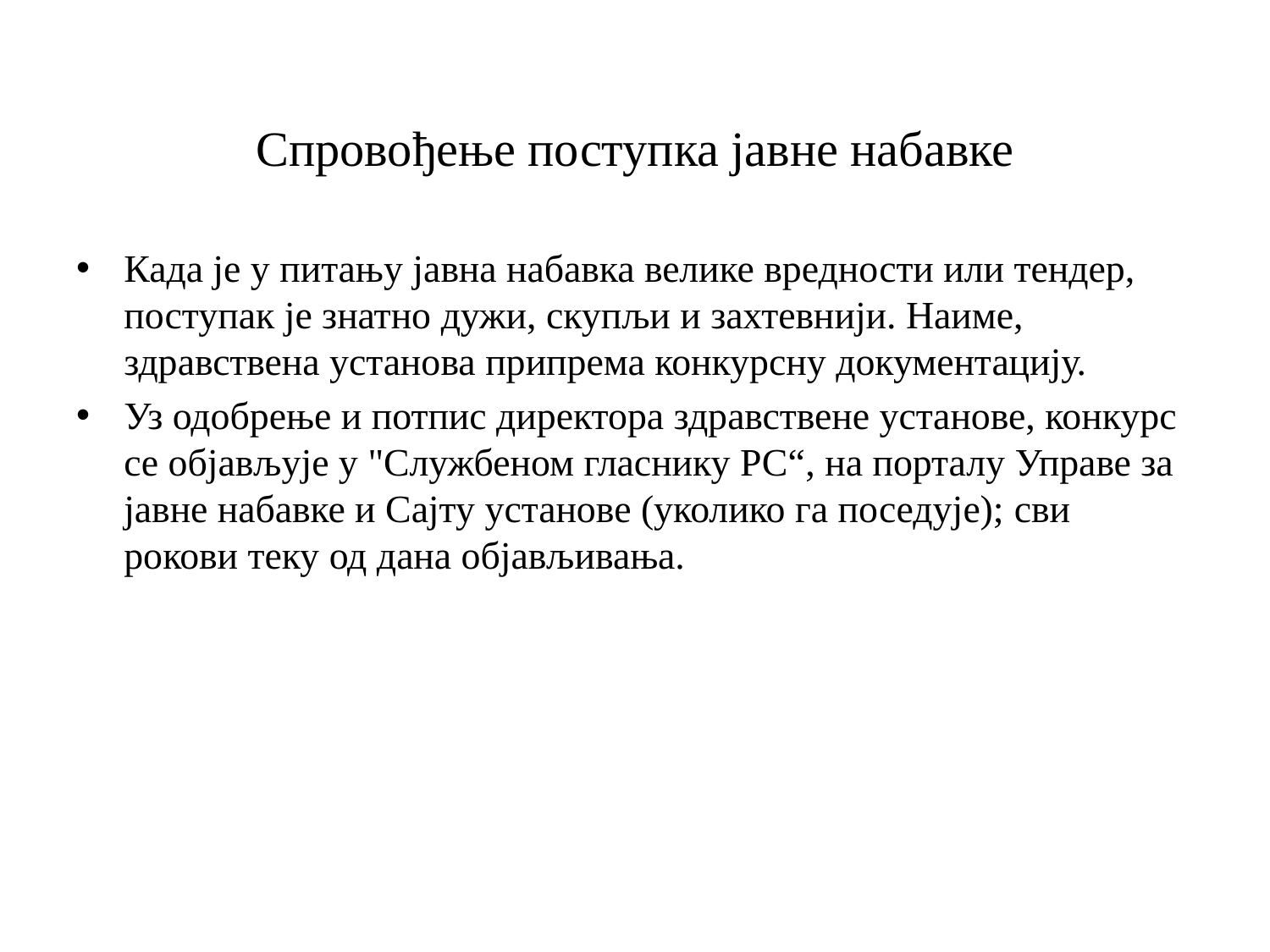

# Спровођење поступка јавне набавке
Када је у питању јавна набавка велике вредности или тендер, поступак је знатно дужи, скупљи и захтевнији. Наиме, здравствена установа припрема конкурсну документацију.
Уз одобрење и потпис директора здравствене установе, конкурс се објављује у "Службеном гласнику РС“, на порталу Управе за јавне набавке и Сајту установе (уколико га поседује); сви рокови теку од дана објављивања.